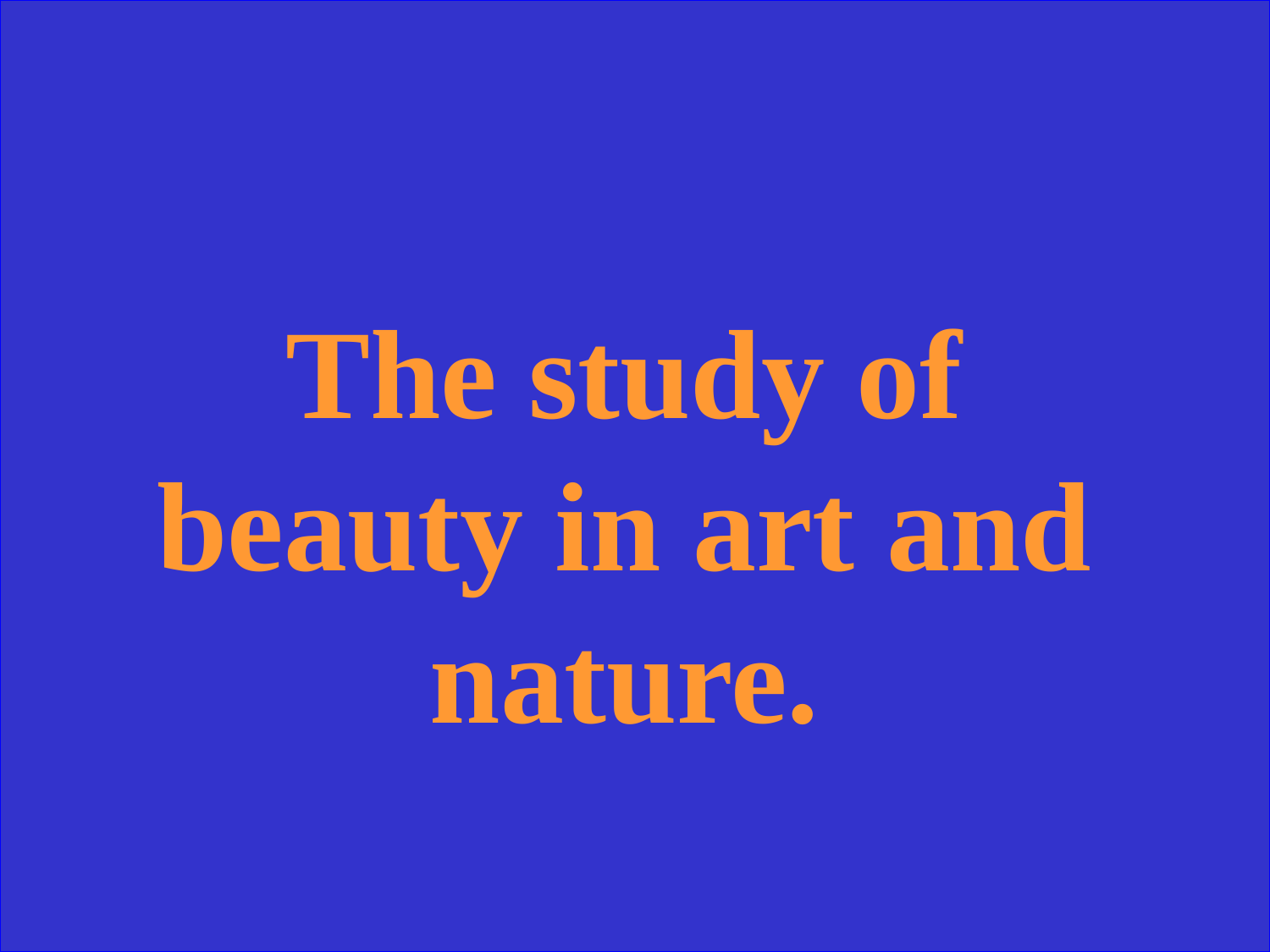

The study of beauty in art and nature.